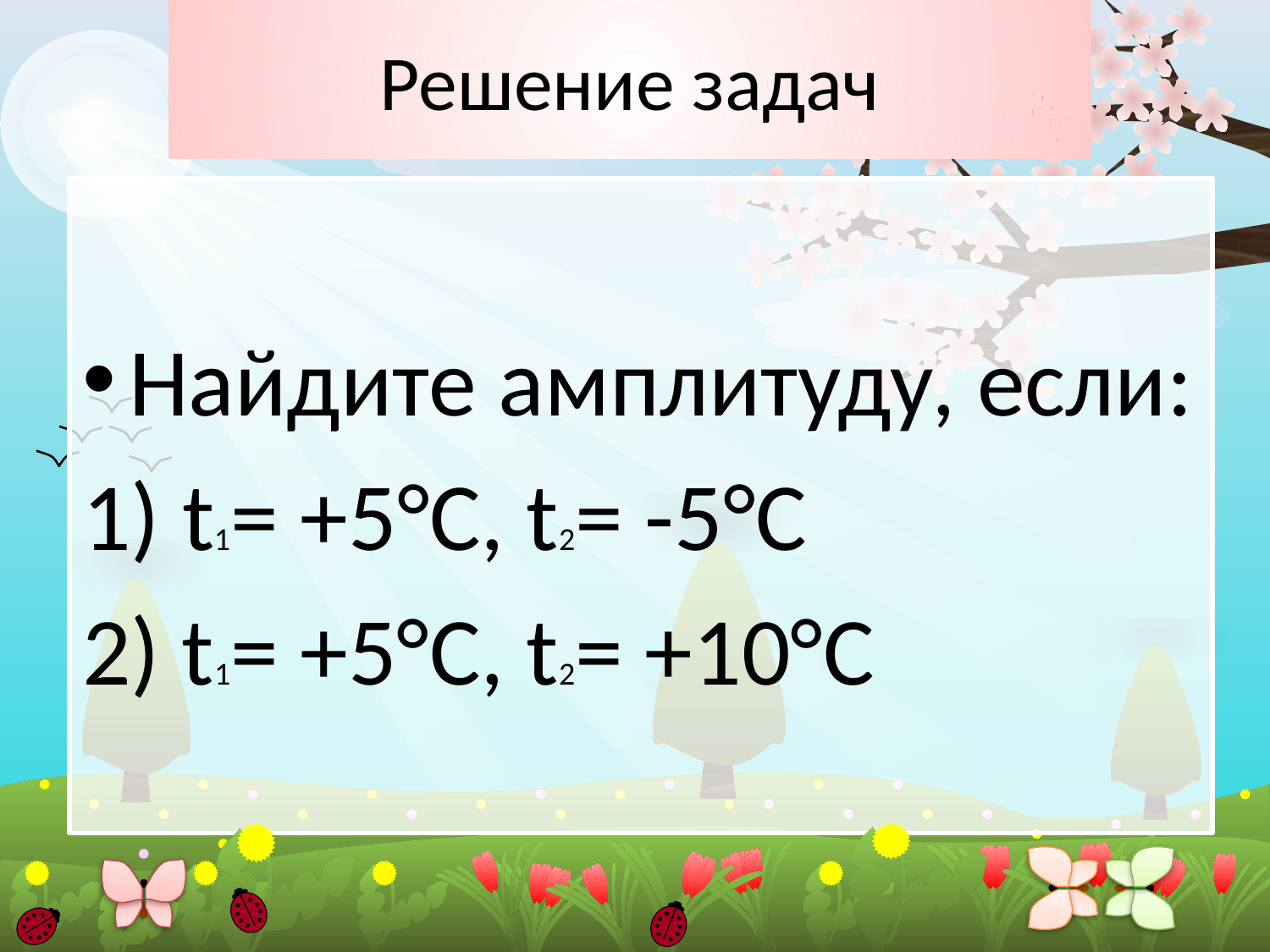

# Решение задач

Найдите амплитуду, если:
1) t1= +5°C, t2= -5°C
2) t1= +5°C, t2= +10°C